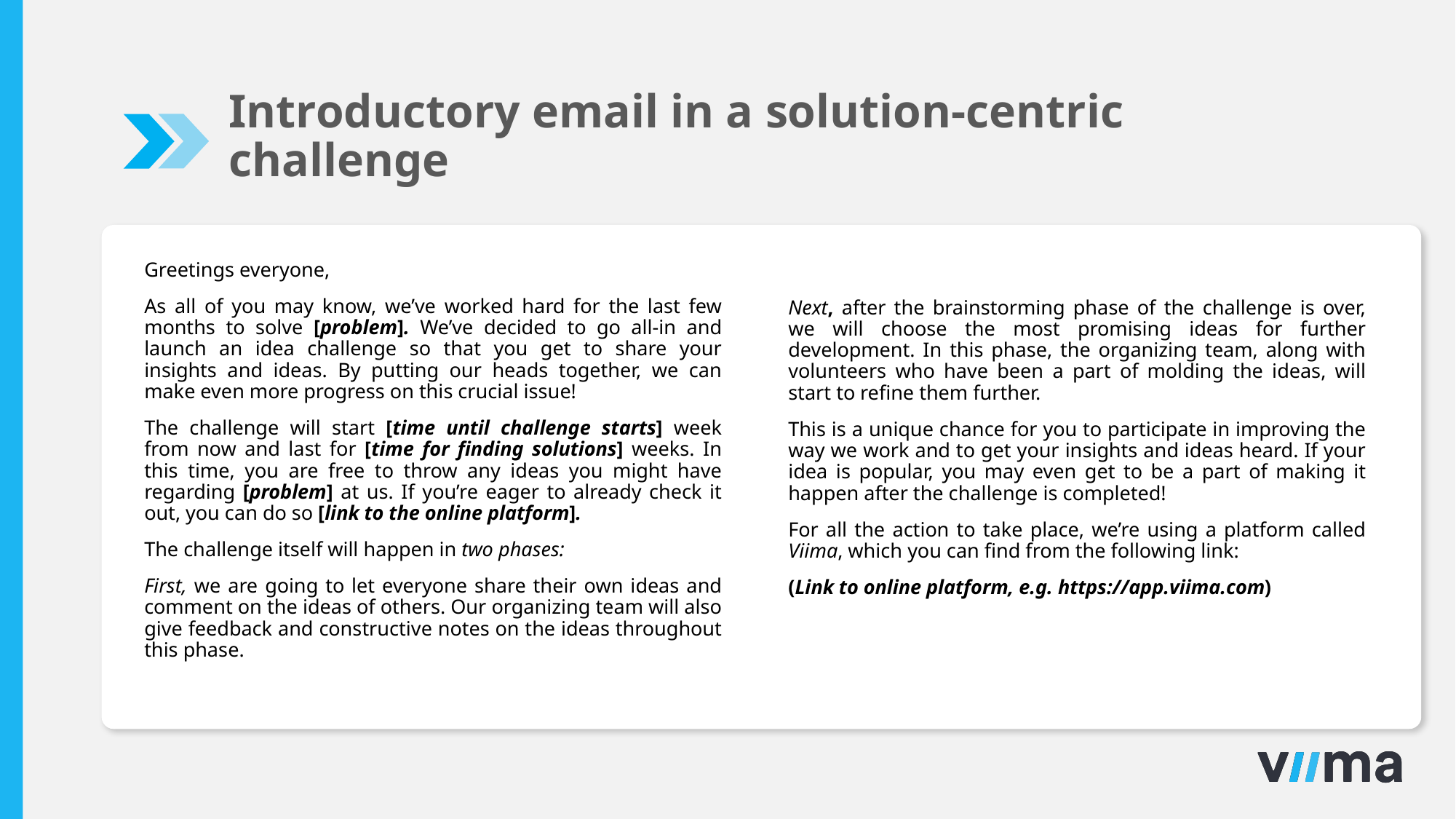

Introductory email in a solution-centric challenge

Greetings everyone,
As all of you may know, we’ve worked hard for the last few months to solve [problem]. We’ve decided to go all-in and launch an idea challenge so that you get to share your insights and ideas. By putting our heads together, we can make even more progress on this crucial issue!
The challenge will start [time until challenge starts] week from now and last for [time for finding solutions] weeks. In this time, you are free to throw any ideas you might have regarding [problem] at us. If you’re eager to already check it out, you can do so [link to the online platform].
The challenge itself will happen in two phases:
First, we are going to let everyone share their own ideas and comment on the ideas of others. Our organizing team will also give feedback and constructive notes on the ideas throughout this phase.

Next, after the brainstorming phase of the challenge is over, we will choose the most promising ideas for further development. In this phase, the organizing team, along with volunteers who have been a part of molding the ideas, will start to refine them further.
This is a unique chance for you to participate in improving the way we work and to get your insights and ideas heard. If your idea is popular, you may even get to be a part of making it happen after the challenge is completed!
For all the action to take place, we’re using a platform called Viima, which you can find from the following link:
(Link to online platform, e.g. https://app.viima.com)